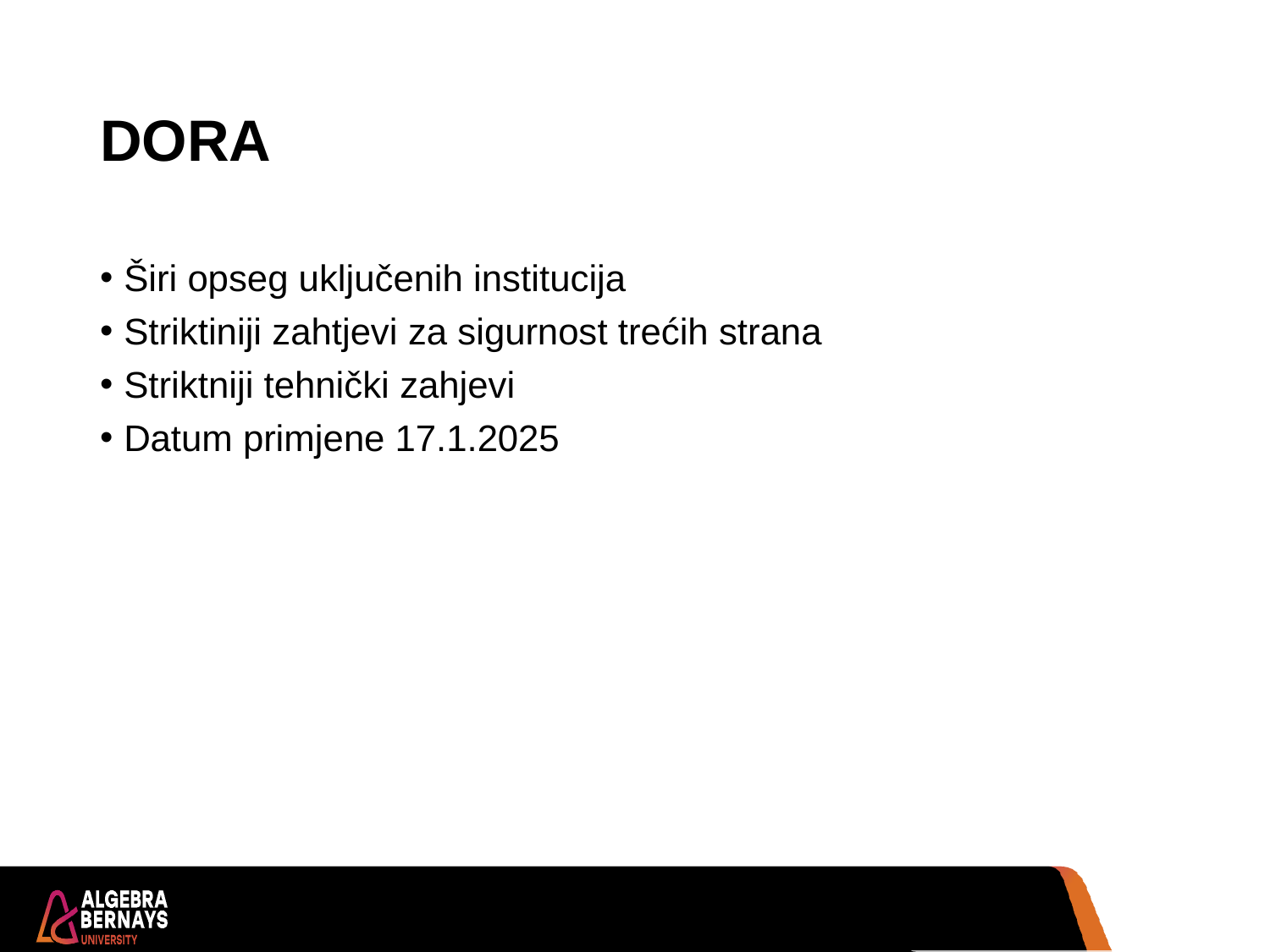

# DORA
Širi opseg uključenih institucija
Striktiniji zahtjevi za sigurnost trećih strana
Striktniji tehnički zahjevi
Datum primjene 17.1.2025